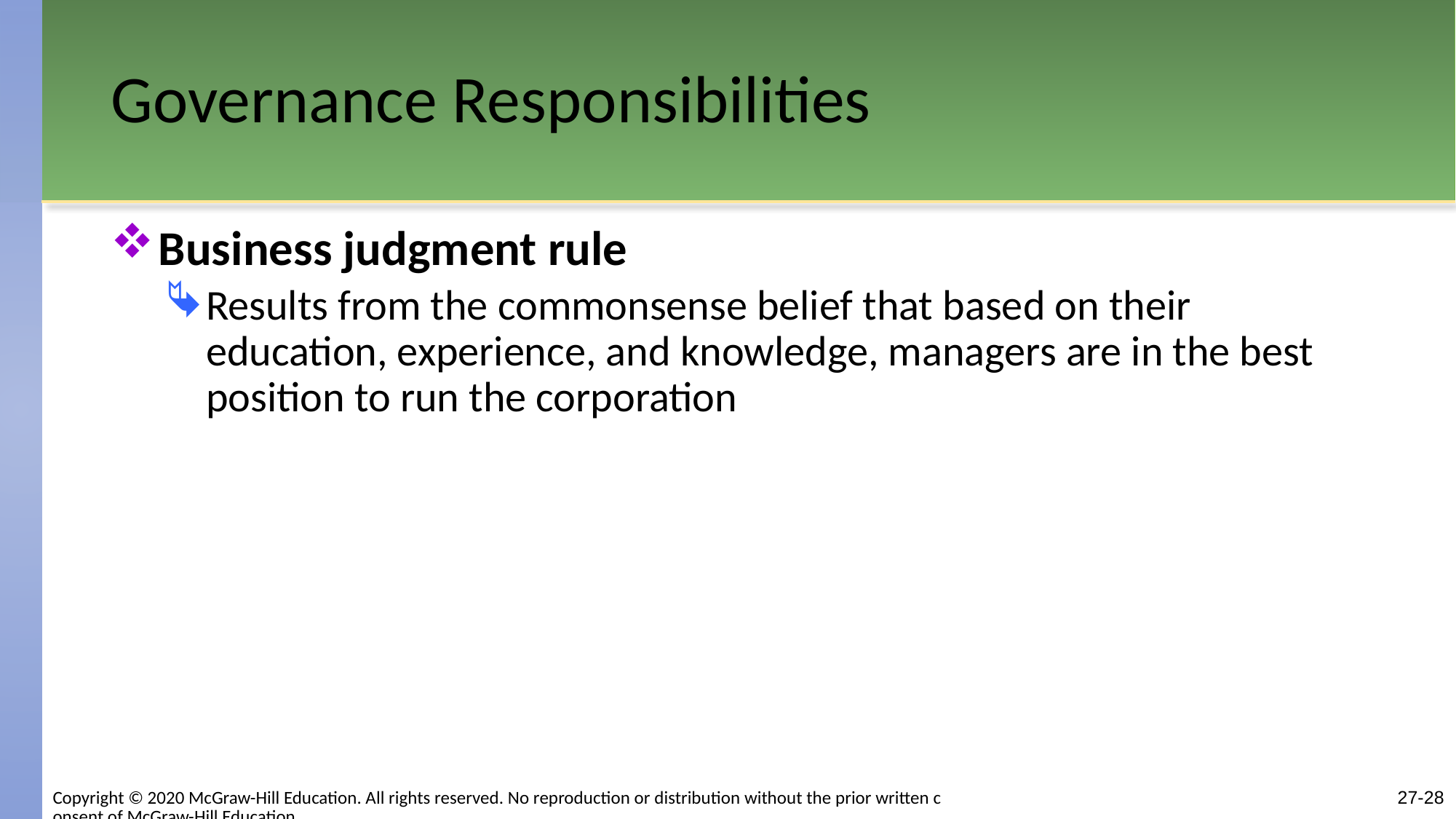

# Governance Responsibilities
Business judgment rule
Results from the commonsense belief that based on their education, experience, and knowledge, managers are in the best position to run the corporation

27-28
Copyright © 2020 McGraw-Hill Education. All rights reserved. No reproduction or distribution without the prior written consent of McGraw-Hill Education.